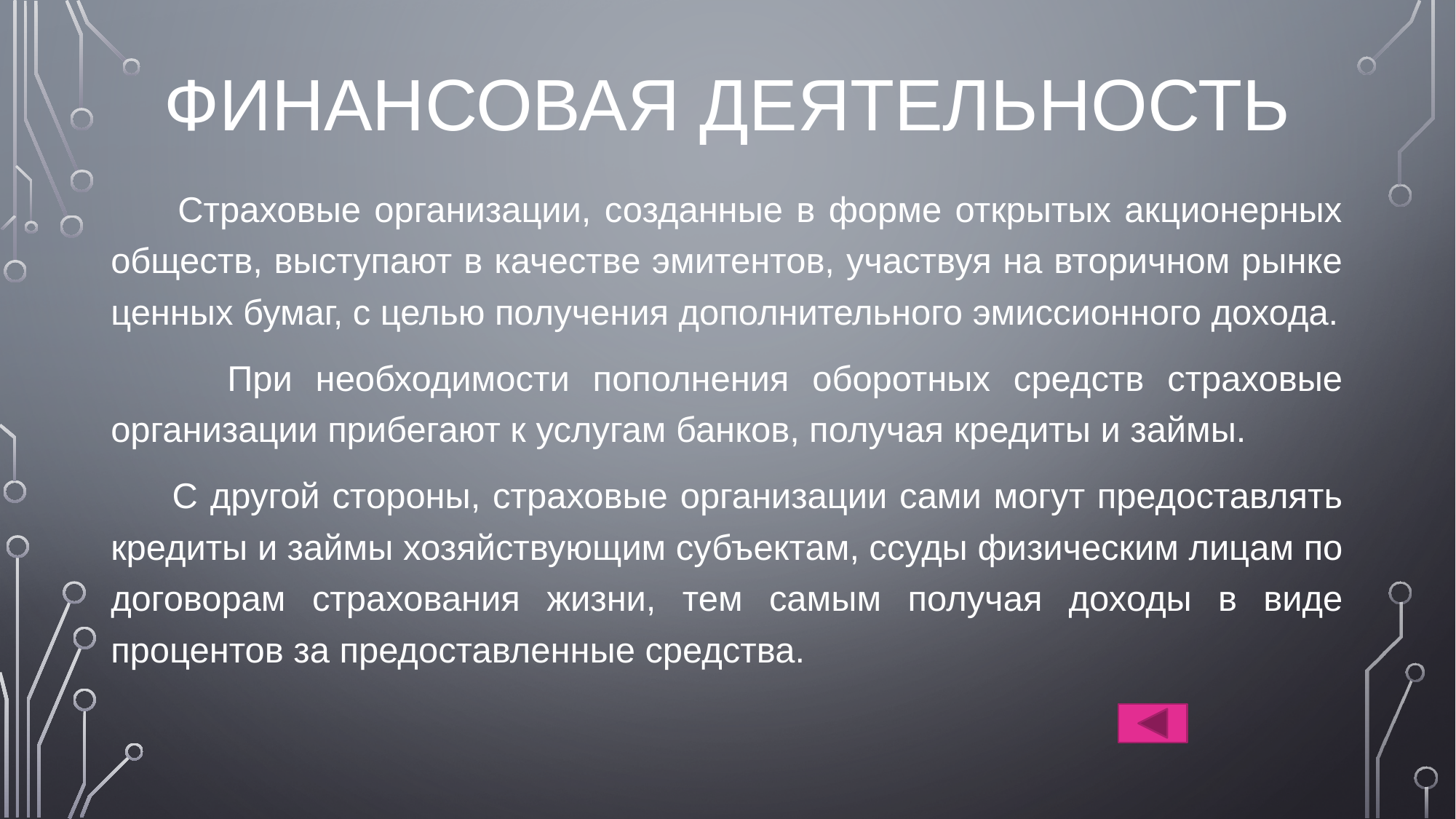

# Финансовая деятельность
     Страховые организации, созданные в форме открытых акционерных обществ, выступают в качестве эмитентов, участвуя на вторичном рынке ценных бумаг, с целью получения дополнительного эмиссионного дохода.
     При необходимости пополнения оборотных средств страховые организации прибегают к услугам банков, получая кредиты и займы.
     С другой стороны, страховые организации сами могут предоставлять кредиты и займы хозяйствующим субъектам, ссуды физическим лицам по договорам страхования жизни, тем самым получая доходы в виде процентов за предоставленные средства.